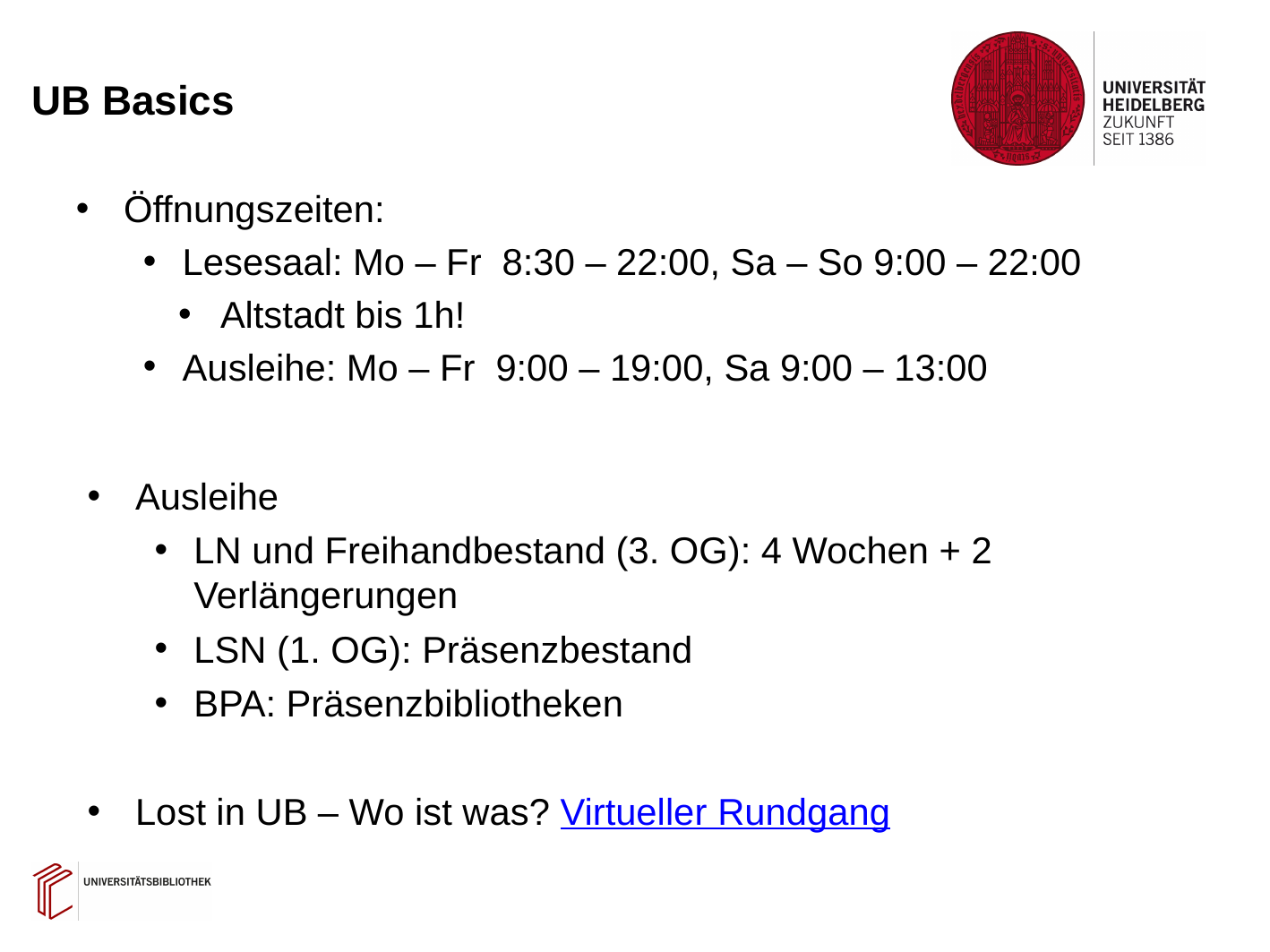

# UB Basics
Öffnungszeiten:
Lesesaal: Mo – Fr  8:30 – 22:00, Sa – So 9:00 – 22:00
 Altstadt bis 1h!
Ausleihe: Mo – Fr  9:00 – 19:00, Sa 9:00 – 13:00

Ausleihe
LN und Freihandbestand (3. OG): 4 Wochen + 2 Verlängerungen
LSN (1. OG): Präsenzbestand
BPA: Präsenzbibliotheken

Lost in UB – Wo ist was? Virtueller Rundgang

8